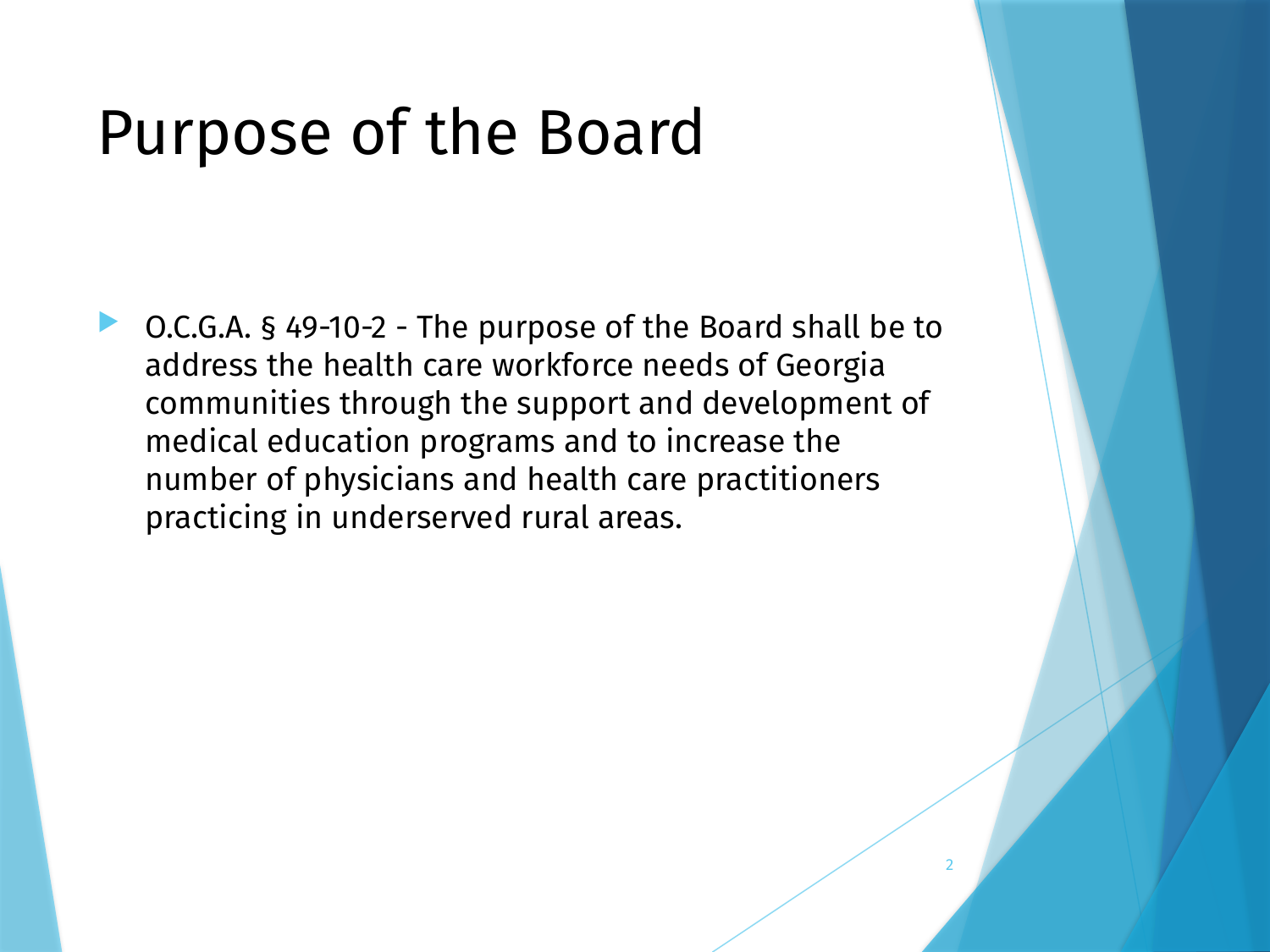

# Purpose of the Board
O.C.G.A. § 49-10-2 - The purpose of the Board shall be to address the health care workforce needs of Georgia communities through the support and development of medical education programs and to increase the number of physicians and health care practitioners practicing in underserved rural areas.
2